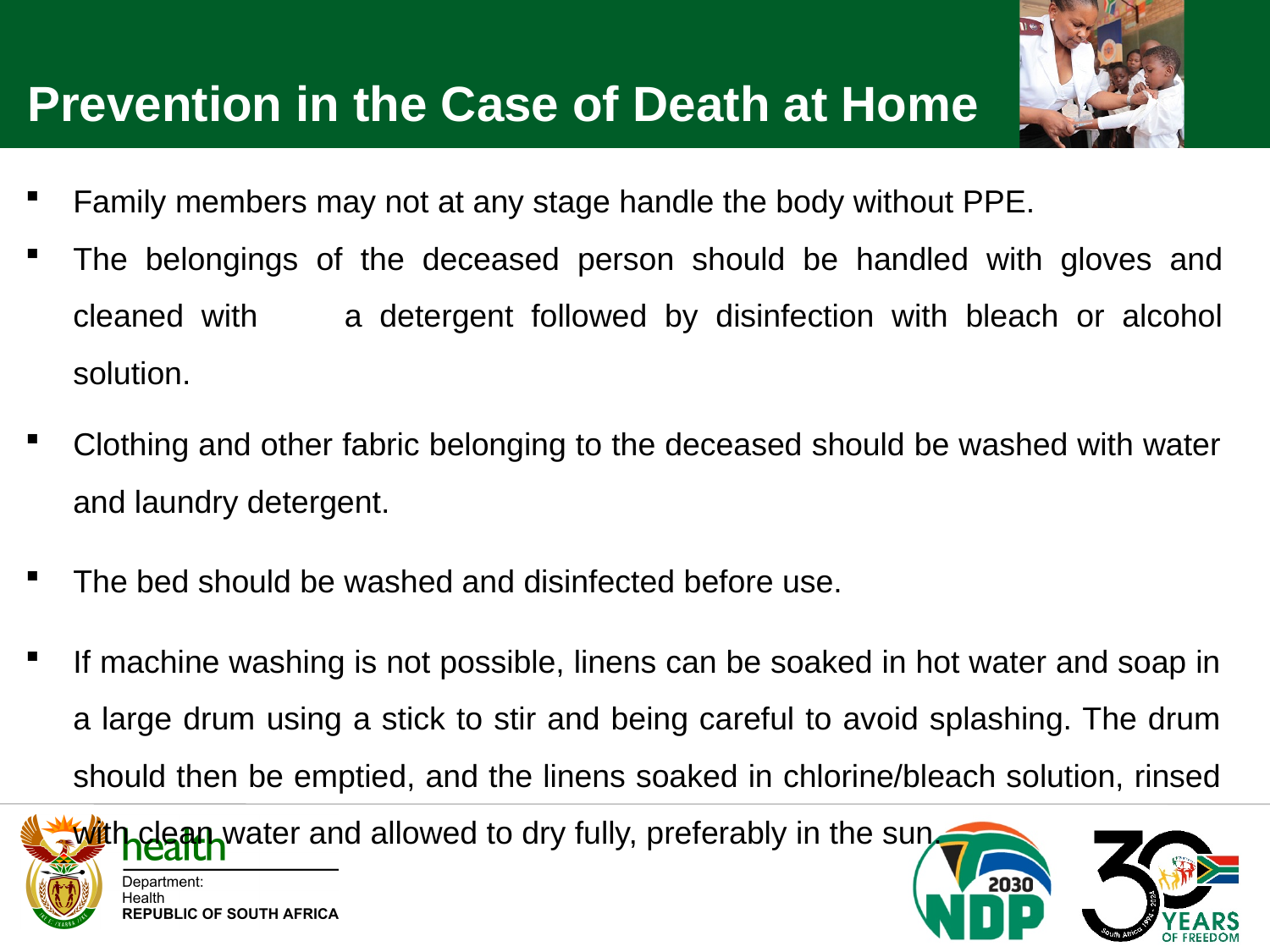

Prevention in the Case of Death at Home
Family members may not at any stage handle the body without PPE.
The belongings of the deceased person should be handled with gloves and cleaned with 	a detergent followed by disinfection with bleach or alcohol solution.
Clothing and other fabric belonging to the deceased should be washed with water and laundry detergent.
The bed should be washed and disinfected before use.
If machine washing is not possible, linens can be soaked in hot water and soap in a large drum using a stick to stir and being careful to avoid splashing. The drum should then be emptied, and the linens soaked in chlorine/bleach solution, rinsed with clean water and allowed to dry fully, preferably in the sun.